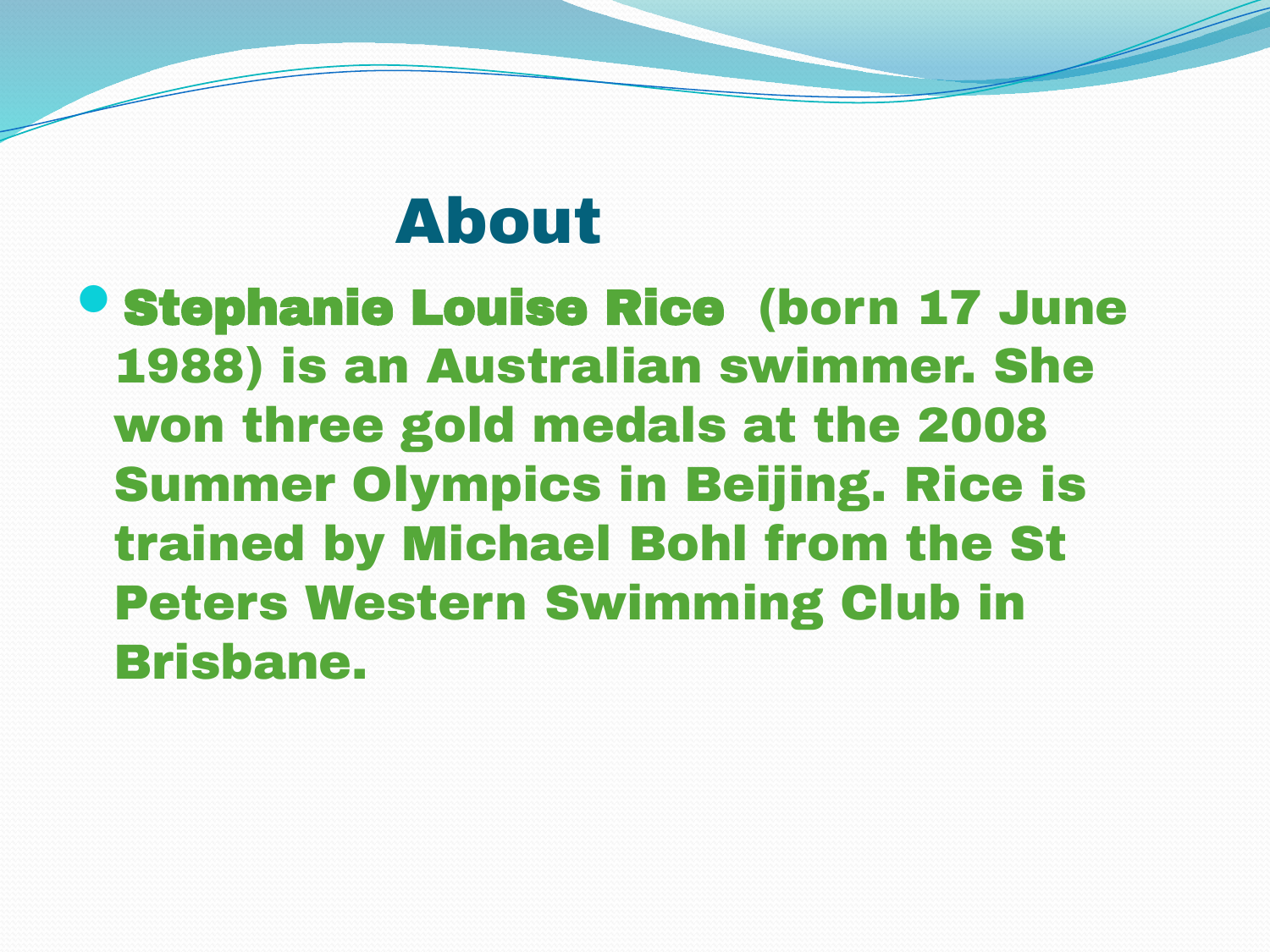

# About
Stephanie Louise Rice  (born 17 June 1988) is an Australian swimmer. She won three gold medals at the 2008 Summer Olympics in Beijing. Rice is trained by Michael Bohl from the St Peters Western Swimming Club in Brisbane.